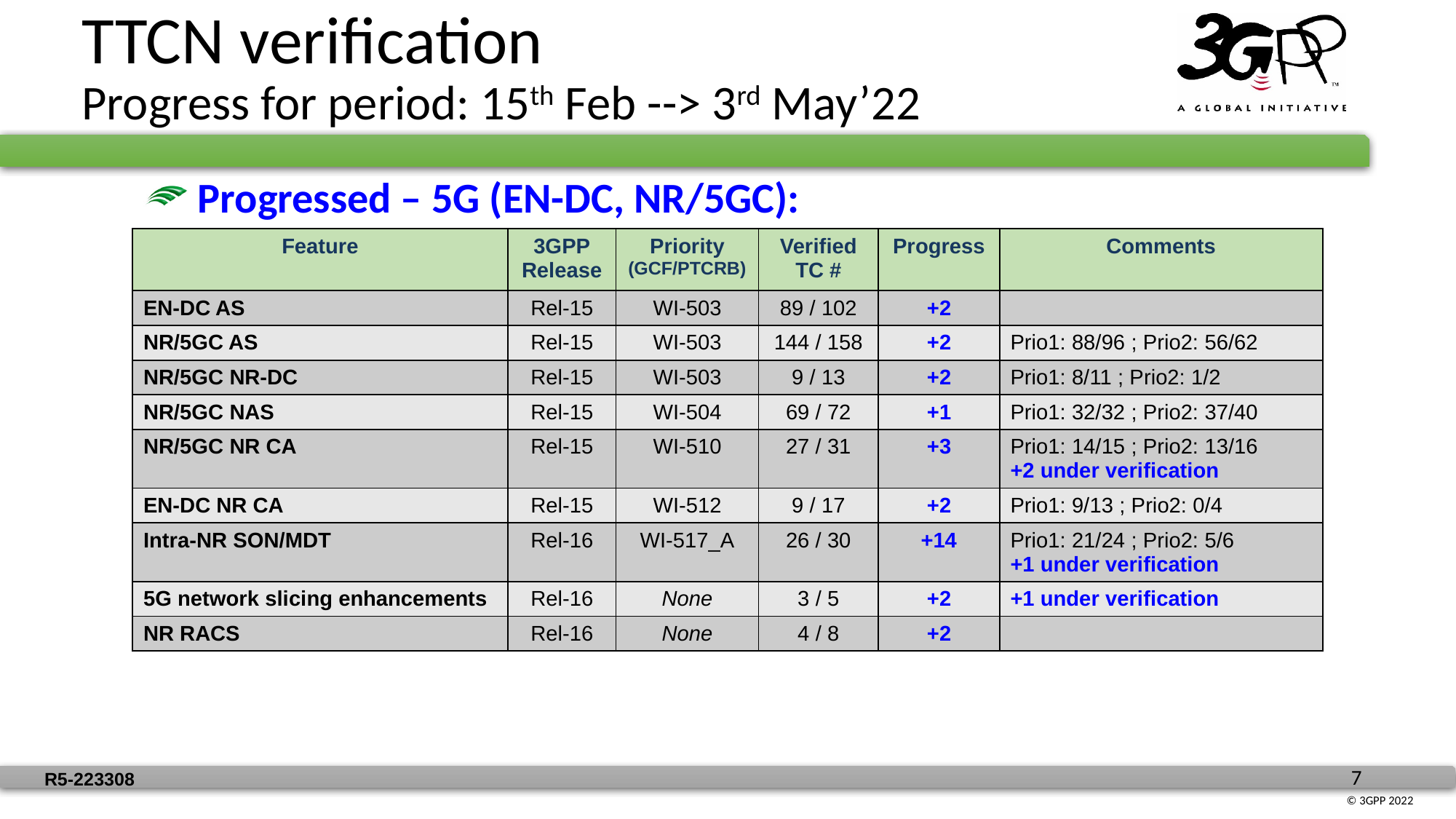

# TTCN verification Progress for period: 15th Feb --> 3rd May’22
 Progressed – 5G (EN-DC, NR/5GC):

| Feature | 3GPP Release | Priority (GCF/PTCRB) | Verified TC # | Progress | Comments |
| --- | --- | --- | --- | --- | --- |
| EN-DC AS | Rel-15 | WI-503 | 89 / 102 | +2 |  |
| NR/5GC AS | Rel-15 | WI-503 | 144 / 158 | +2 | Prio1: 88/96 ; Prio2: 56/62 |
| NR/5GC NR-DC | Rel-15 | WI-503 | 9 / 13 | +2 | Prio1: 8/11 ; Prio2: 1/2 |
| NR/5GC NAS | Rel-15 | WI-504 | 69 / 72 | +1 | Prio1: 32/32 ; Prio2: 37/40 |
| NR/5GC NR CA | Rel-15 | WI-510 | 27 / 31 | +3 | Prio1: 14/15 ; Prio2: 13/16 +2 under verification |
| EN-DC NR CA | Rel-15 | WI-512 | 9 / 17 | +2 | Prio1: 9/13 ; Prio2: 0/4 |
| Intra-NR SON/MDT | Rel-16 | WI-517\_A | 26 / 30 | +14 | Prio1: 21/24 ; Prio2: 5/6 +1 under verification |
| 5G network slicing enhancements | Rel-16 | None | 3 / 5 | +2 | +1 under verification |
| NR RACS | Rel-16 | None | 4 / 8 | +2 |  |